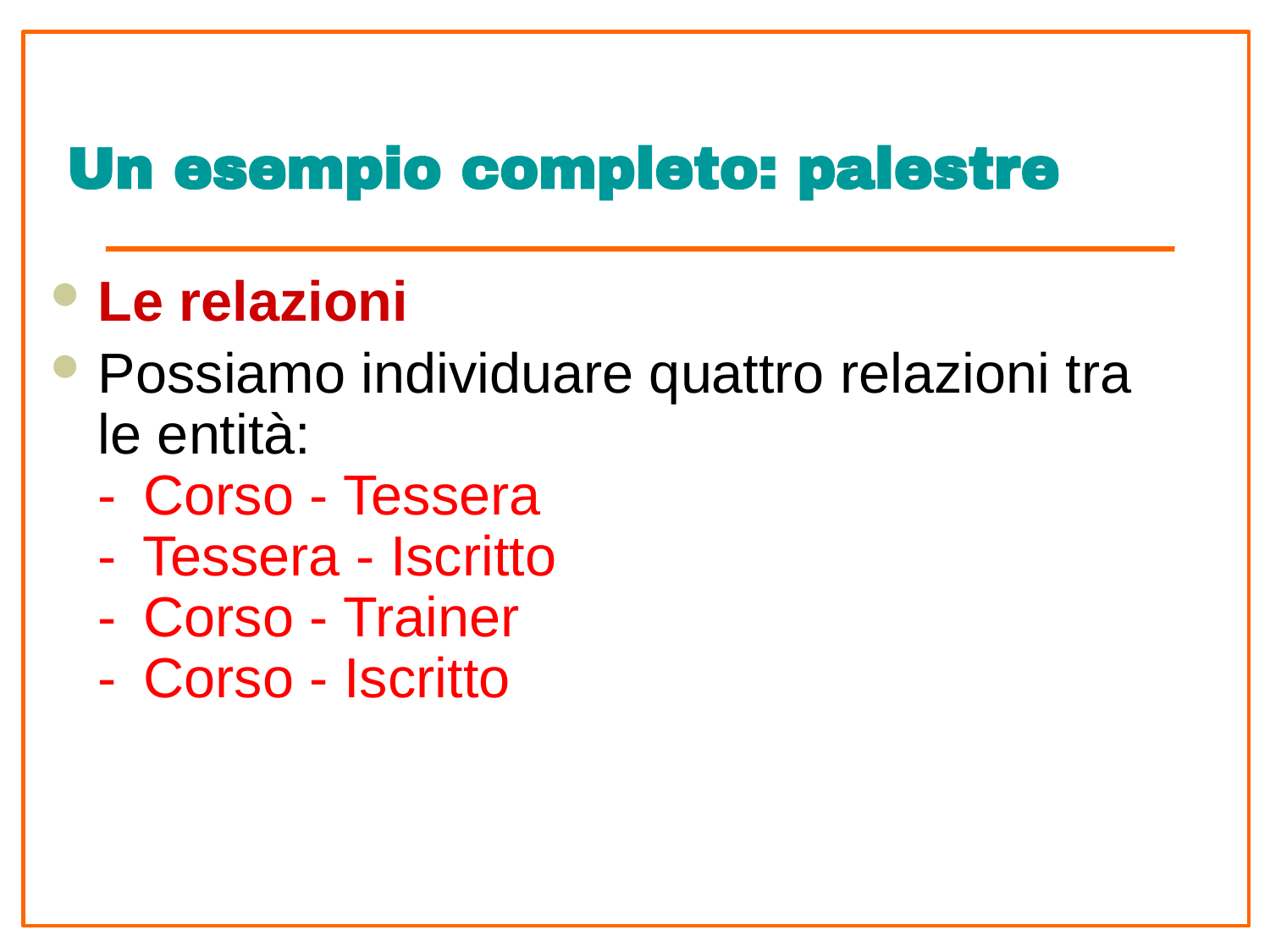

# Un esempio completo: palestre
Le relazioni
Possiamo individuare quattro relazioni tra le entità:
-  Corso - Tessera
-  Tessera - Iscritto
-  Corso - Trainer
-  Corso - Iscritto